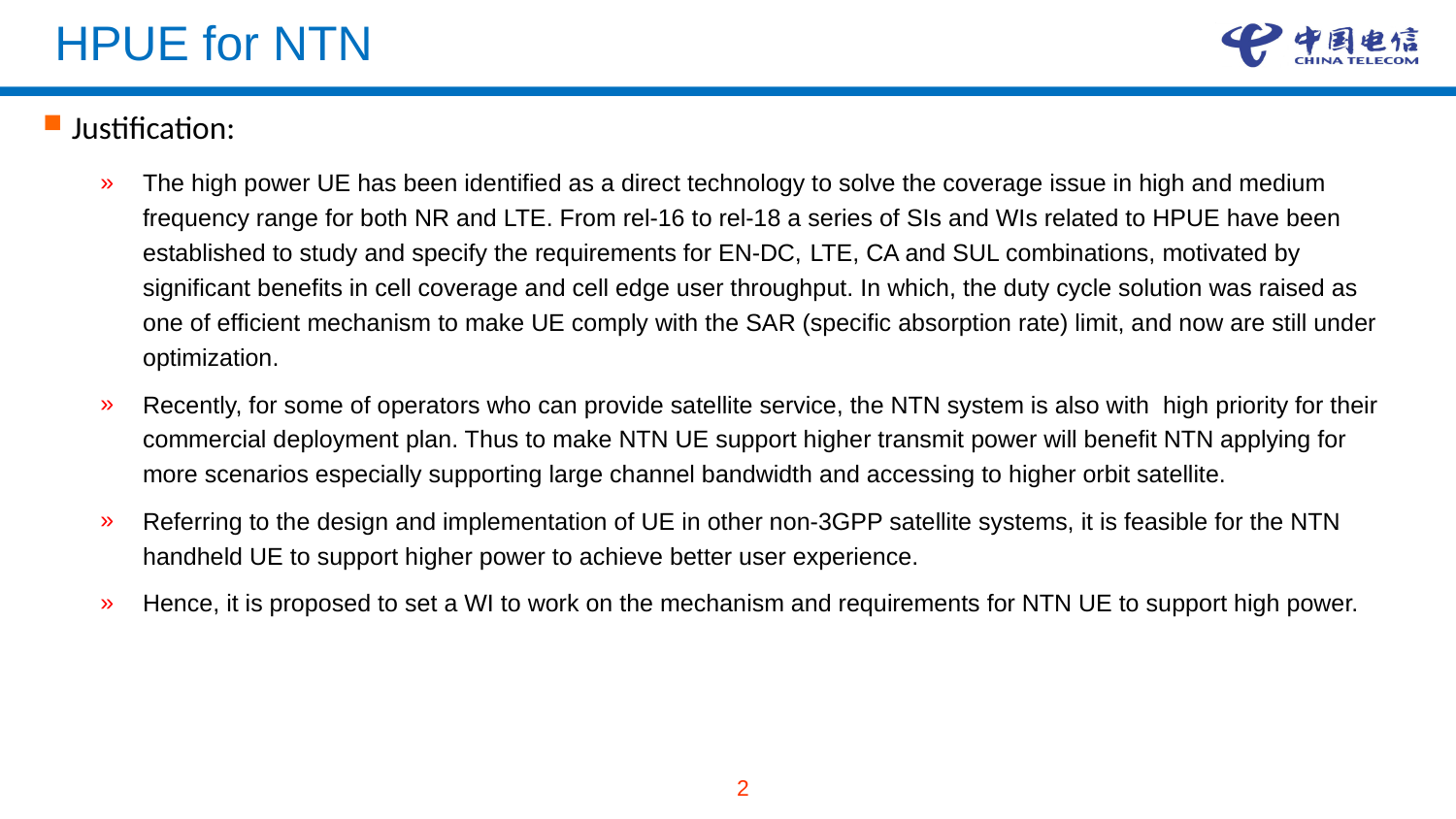

# HPUE for NTN
Justification:
The high power UE has been identified as a direct technology to solve the coverage issue in high and medium frequency range for both NR and LTE. From rel-16 to rel-18 a series of SIs and WIs related to HPUE have been established to study and specify the requirements for EN-DC, LTE, CA and SUL combinations, motivated by significant benefits in cell coverage and cell edge user throughput. In which, the duty cycle solution was raised as one of efficient mechanism to make UE comply with the SAR (specific absorption rate) limit, and now are still under optimization.
Recently, for some of operators who can provide satellite service, the NTN system is also with  high priority for their commercial deployment plan. Thus to make NTN UE support higher transmit power will benefit NTN applying for more scenarios especially supporting large channel bandwidth and accessing to higher orbit satellite.
Referring to the design and implementation of UE in other non-3GPP satellite systems, it is feasible for the NTN handheld UE to support higher power to achieve better user experience.
Hence, it is proposed to set a WI to work on the mechanism and requirements for NTN UE to support high power.

2